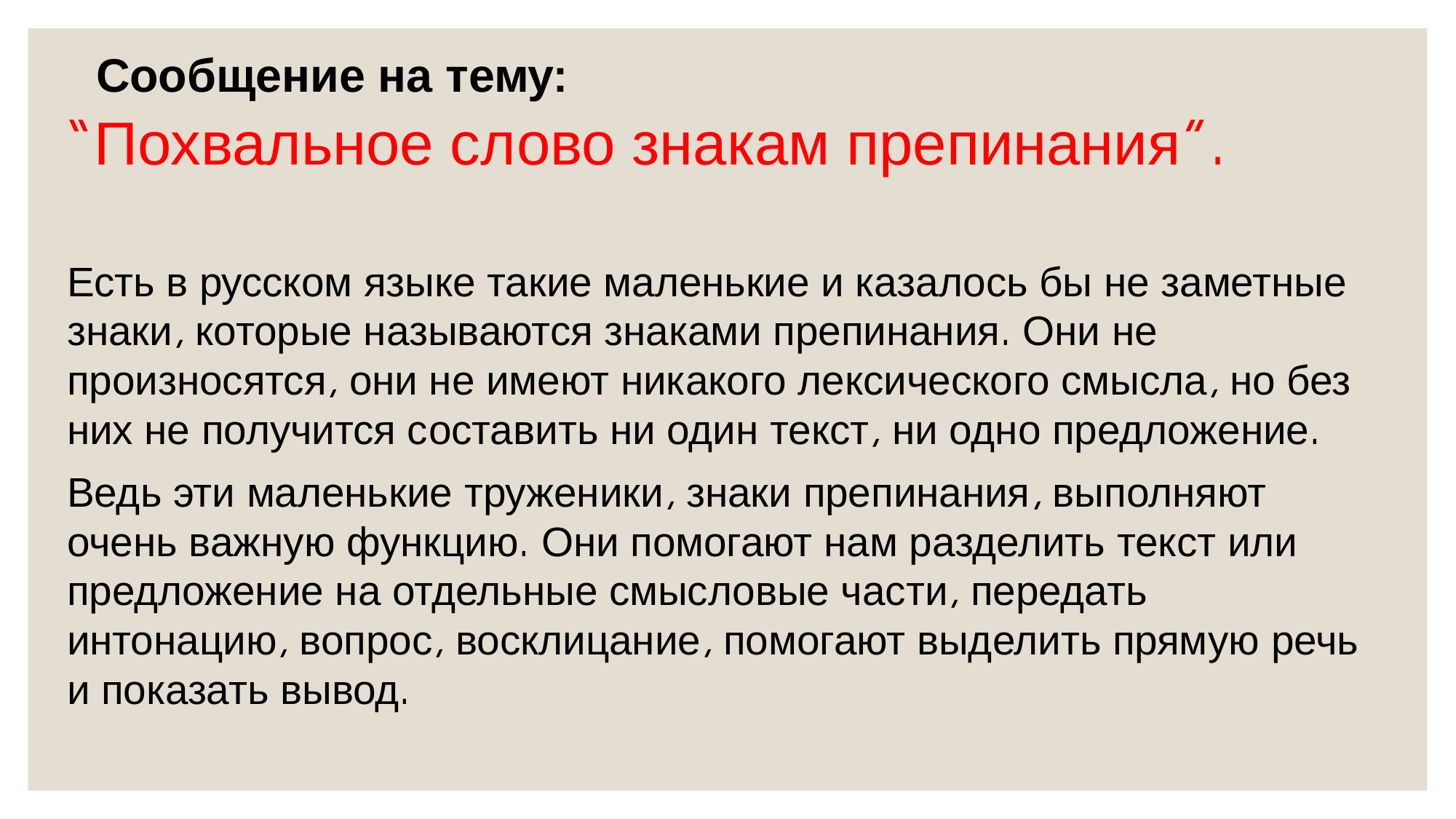

# Сообщение на тему: “Похвальное слово знакам препинания”.

Есть в русском языке такие маленькие и казалось бы не заметные знаки, которые называются знаками препинания. Они не произносятся, они не имеют никакого лексического смысла, но без них не получится составить ни один текст, ни одно предложение.
Ведь эти маленькие труженики, знаки препинания, выполняют очень важную функцию. Они помогают нам разделить текст или предложение на отдельные смысловые части, передать интонацию, вопрос, восклицание, помогают выделить прямую речь и показать вывод.